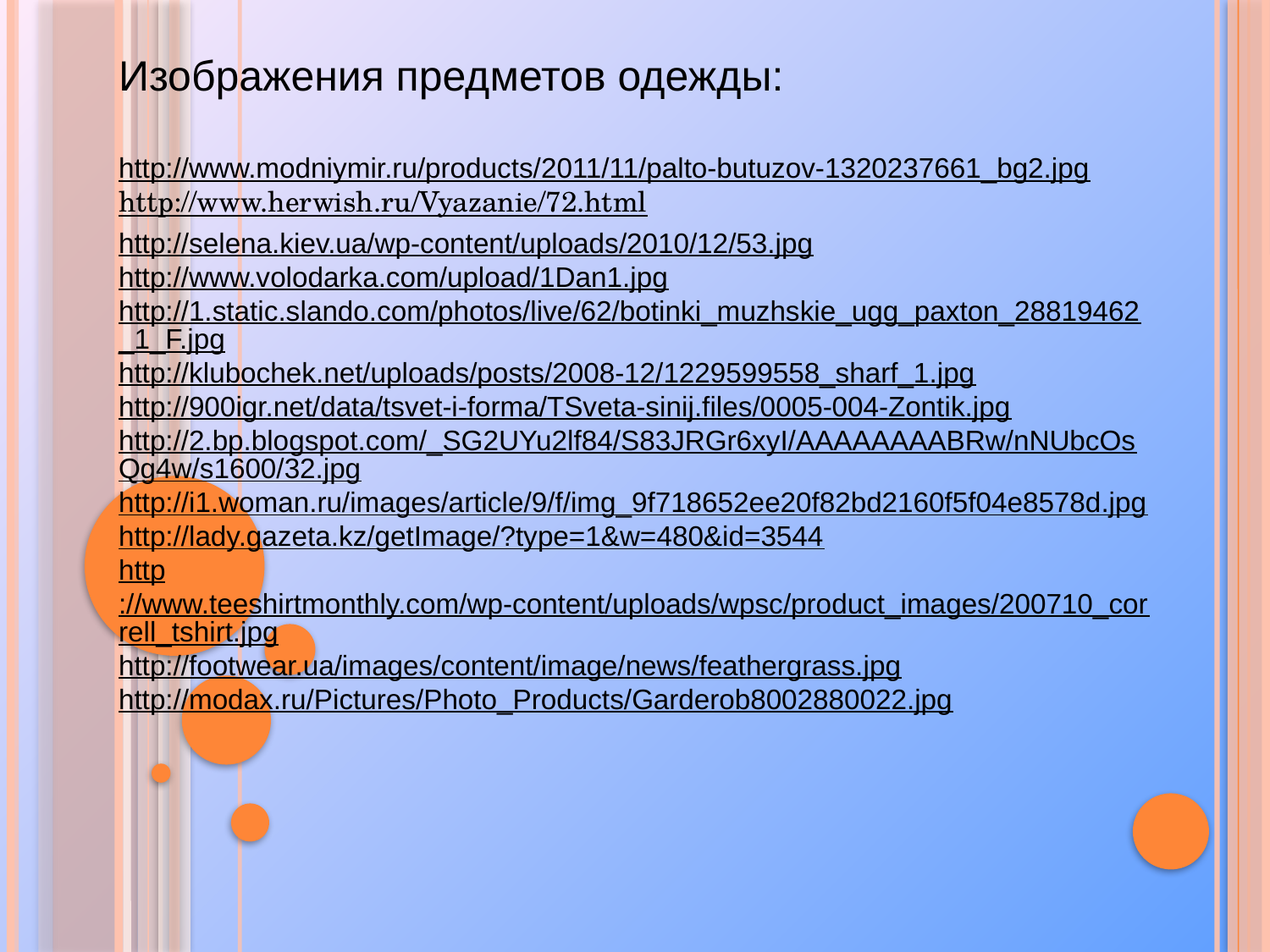

Изображения предметов одежды:

http://www.modniymir.ru/products/2011/11/palto-butuzov-1320237661_bg2.jpg
http://www.herwish.ru/Vyazanie/72.html
http://selena.kiev.ua/wp-content/uploads/2010/12/53.jpg
http://www.volodarka.com/upload/1Dan1.jpg
http://1.static.slando.com/photos/live/62/botinki_muzhskie_ugg_paxton_28819462_1_F.jpg
http://klubochek.net/uploads/posts/2008-12/1229599558_sharf_1.jpg
http://900igr.net/data/tsvet-i-forma/TSveta-sinij.files/0005-004-Zontik.jpg
http://2.bp.blogspot.com/_SG2UYu2lf84/S83JRGr6xyI/AAAAAAAABRw/nNUbcOsQg4w/s1600/32.jpg
http://i1.woman.ru/images/article/9/f/img_9f718652ee20f82bd2160f5f04e8578d.jpg
http://lady.gazeta.kz/getImage/?type=1&w=480&id=3544
http://www.teeshirtmonthly.com/wp-content/uploads/wpsc/product_images/200710_correll_tshirt.jpg
http://footwear.ua/images/content/image/news/feathergrass.jpg
http://modax.ru/Pictures/Photo_Products/Garderob8002880022.jpg